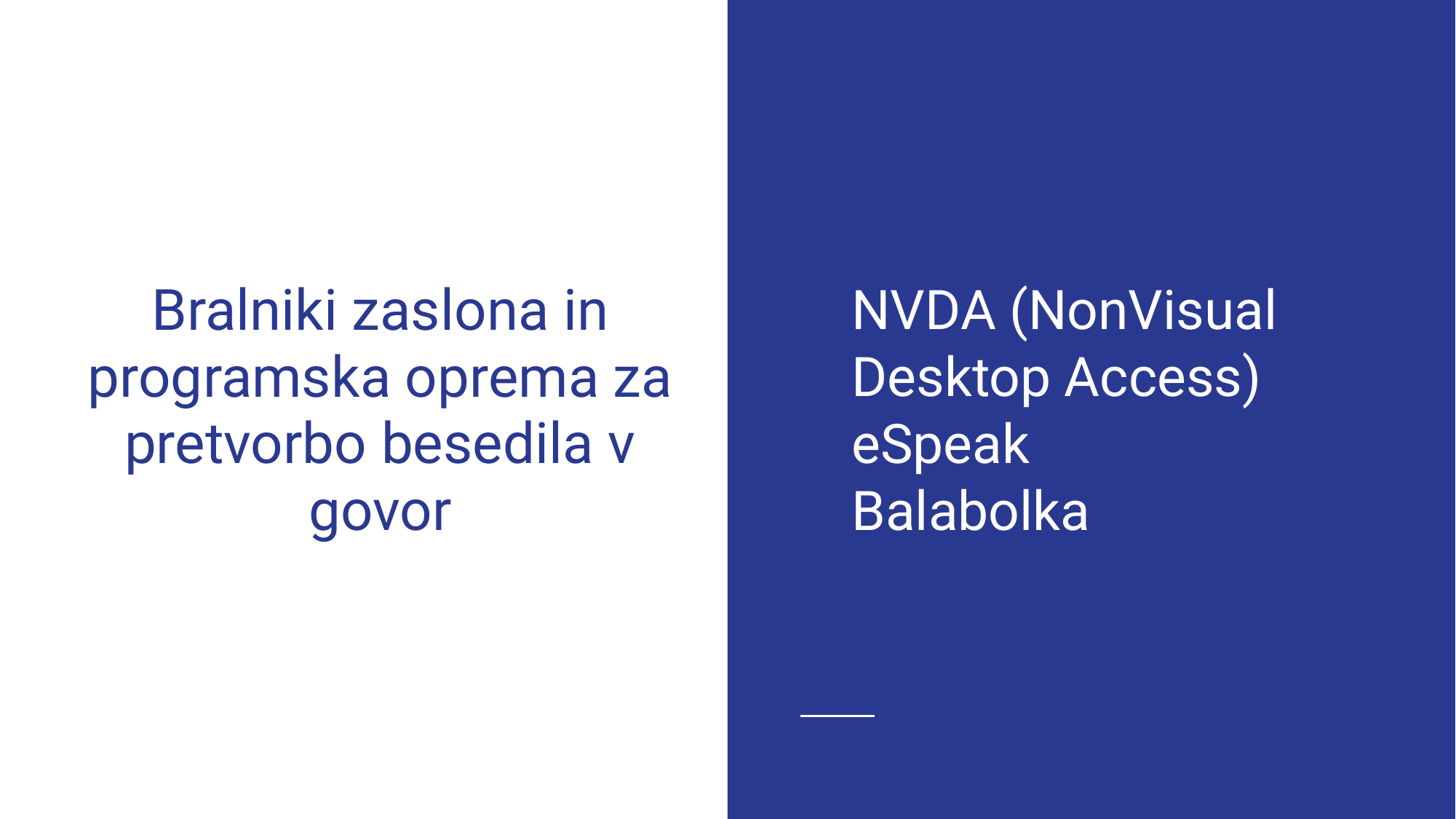

NVDA (NonVisual Desktop Access)
eSpeak
Balabolka
# Bralniki zaslona in programska oprema za pretvorbo besedila v govor